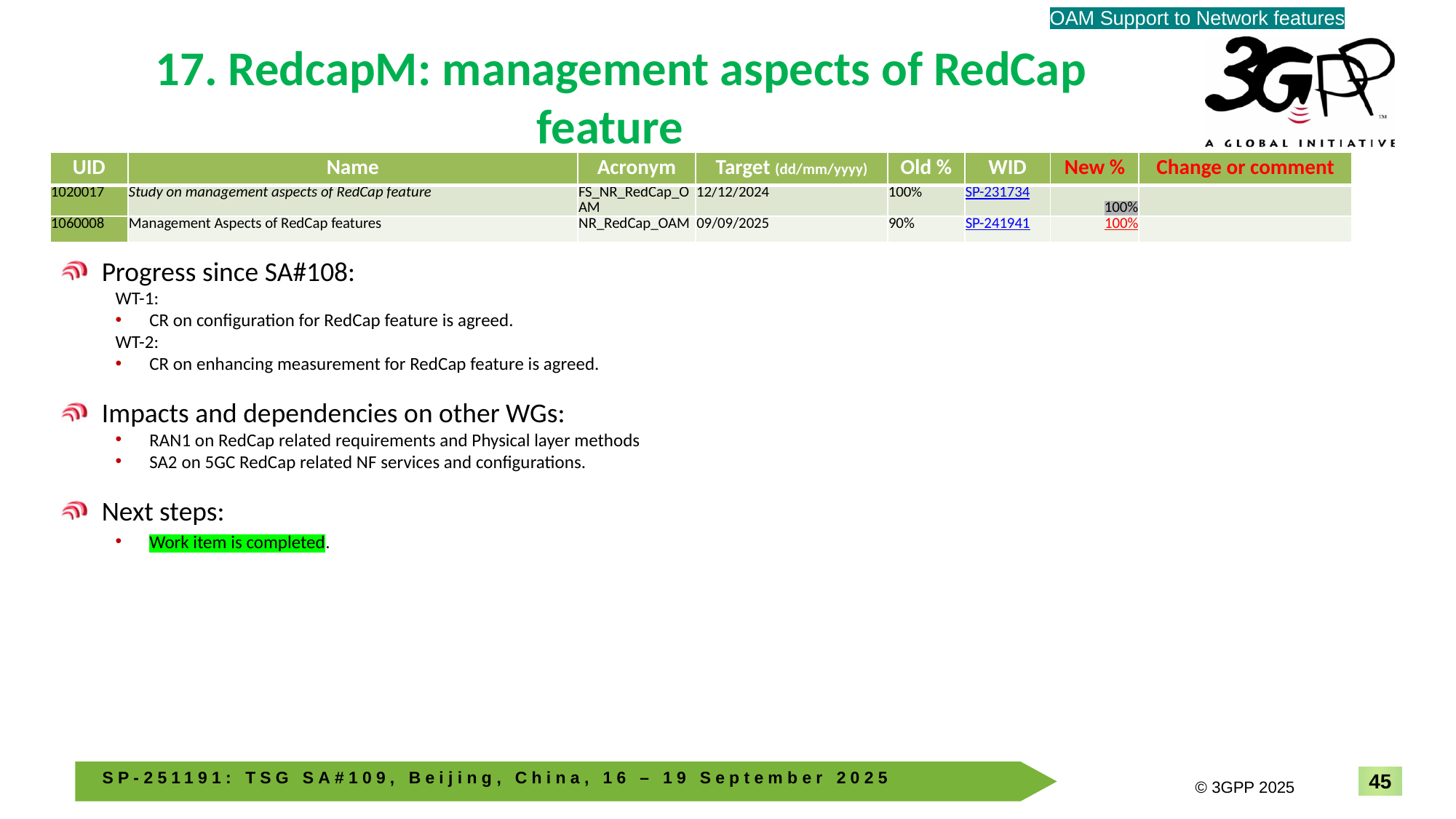

OAM Support to Network features
# 17. RedcapM: management aspects of RedCap feature
| UID | Name | Acronym | Target (dd/mm/yyyy) | Old % | WID | New % | Change or comment |
| --- | --- | --- | --- | --- | --- | --- | --- |
| 1020017 | Study on management aspects of RedCap feature | FS\_NR\_RedCap\_OAM | 12/12/2024 | 100% | SP-231734 | 100% |  |
| 1060008 | Management Aspects of RedCap features | NR\_RedCap\_OAM | 09/09/2025 | 90% | SP-241941 | 100% |  |
Progress since SA#108:
WT-1:
CR on configuration for RedCap feature is agreed.
WT-2:
CR on enhancing measurement for RedCap feature is agreed.

Impacts and dependencies on other WGs:
RAN1 on RedCap related requirements and Physical layer methods
SA2 on 5GC RedCap related NF services and configurations.

Next steps:
Work item is completed.